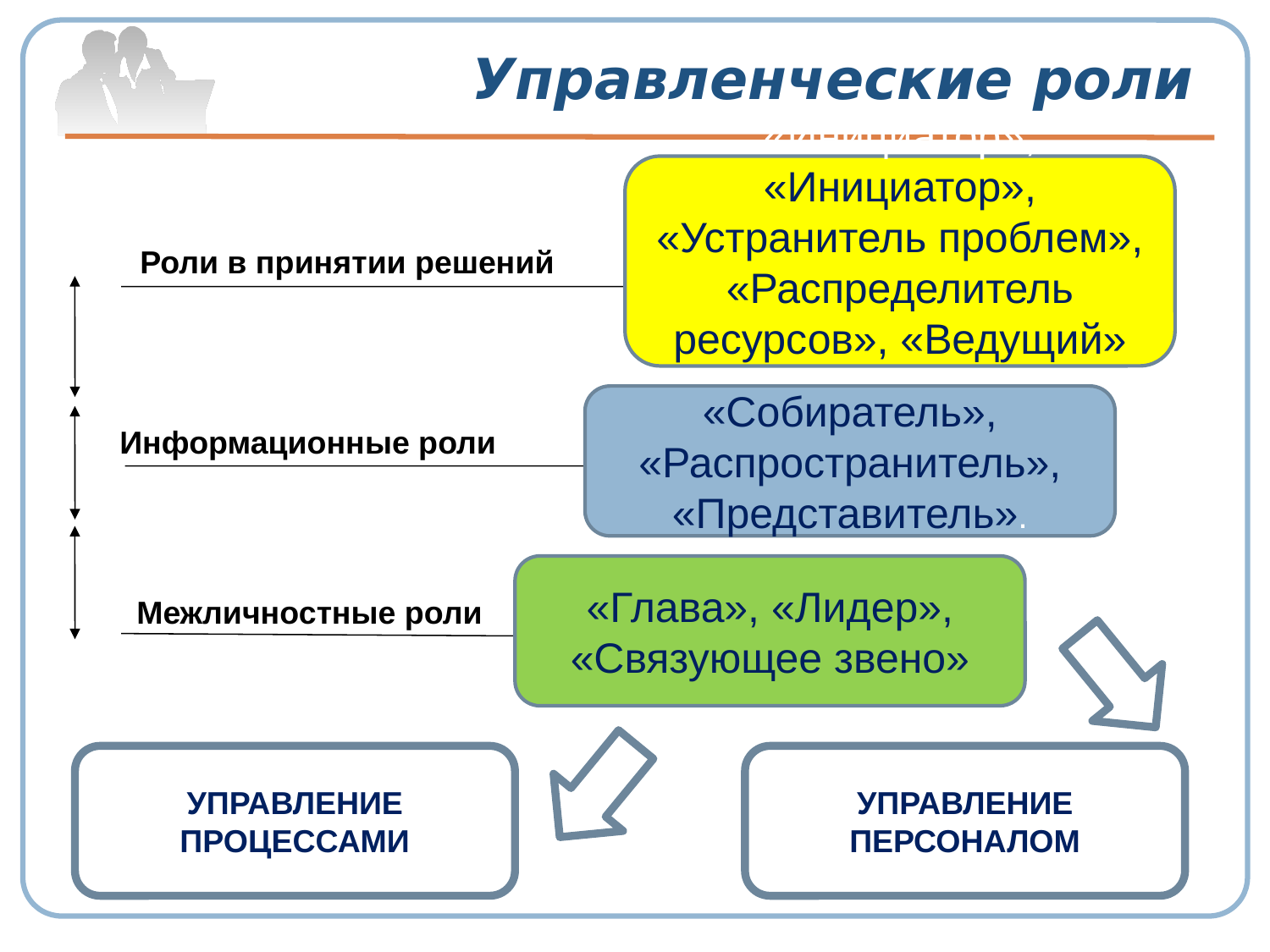

# Управленческие роли
«Инициатор», «Инициатор», «Устранитель проблем», «Распределитель ресурсов», «Ведущий» переговоры»
Роли в принятии решений

«Собиратель», «Распространитель», «Представитель».

Информационные роли

«Глава», «Лидер», «Связующее звено»

 Межличностные роли

УПРАВЛЕНИЕ ПРОЦЕССАМИ
УПРАВЛЕНИЕ ПЕРСОНАЛОМ